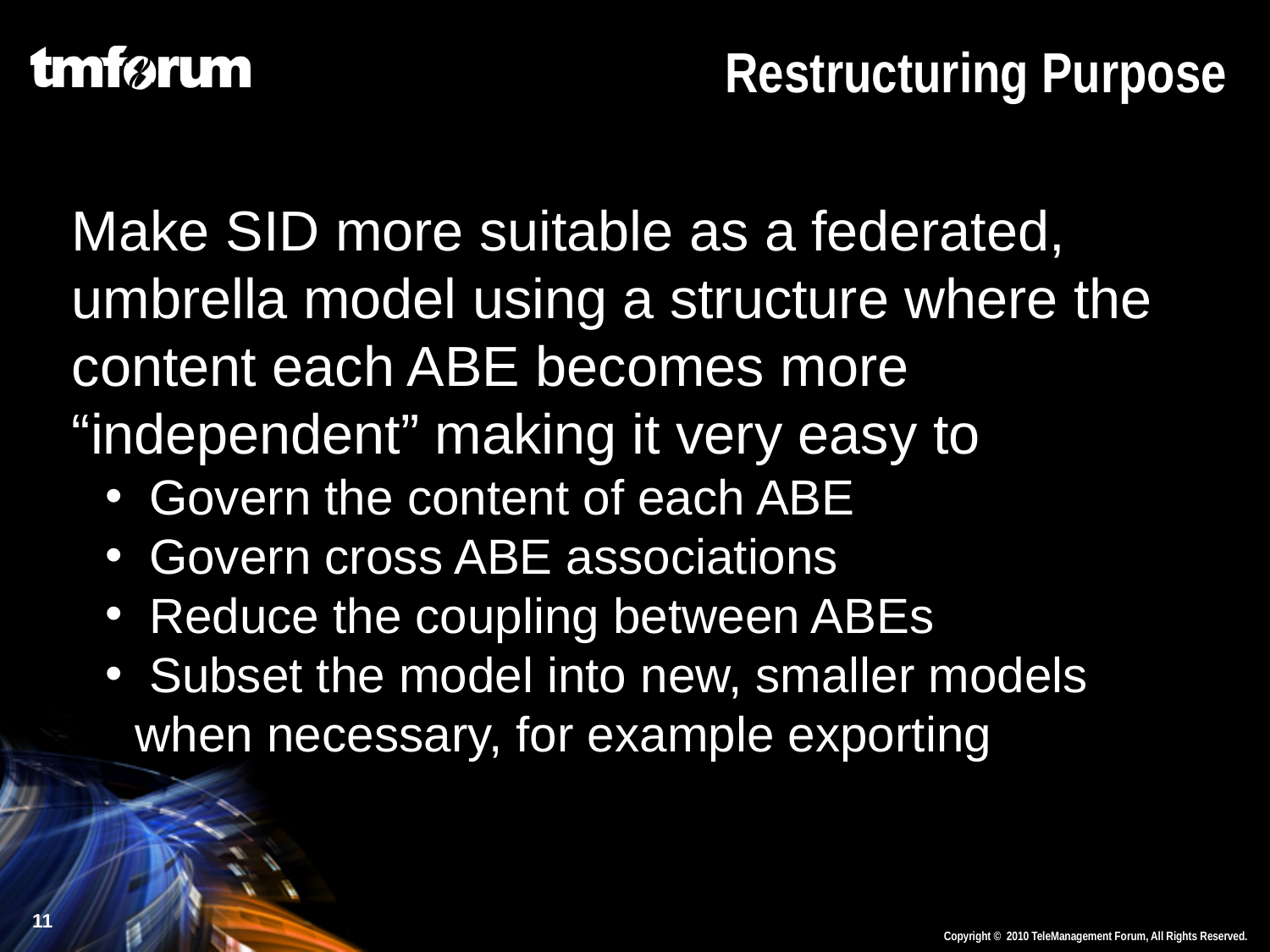

# Restructuring Purpose
Make SID more suitable as a federated, umbrella model using a structure where the content each ABE becomes more “independent” making it very easy to
 Govern the content of each ABE
 Govern cross ABE associations
 Reduce the coupling between ABEs
 Subset the model into new, smaller models when necessary, for example exporting